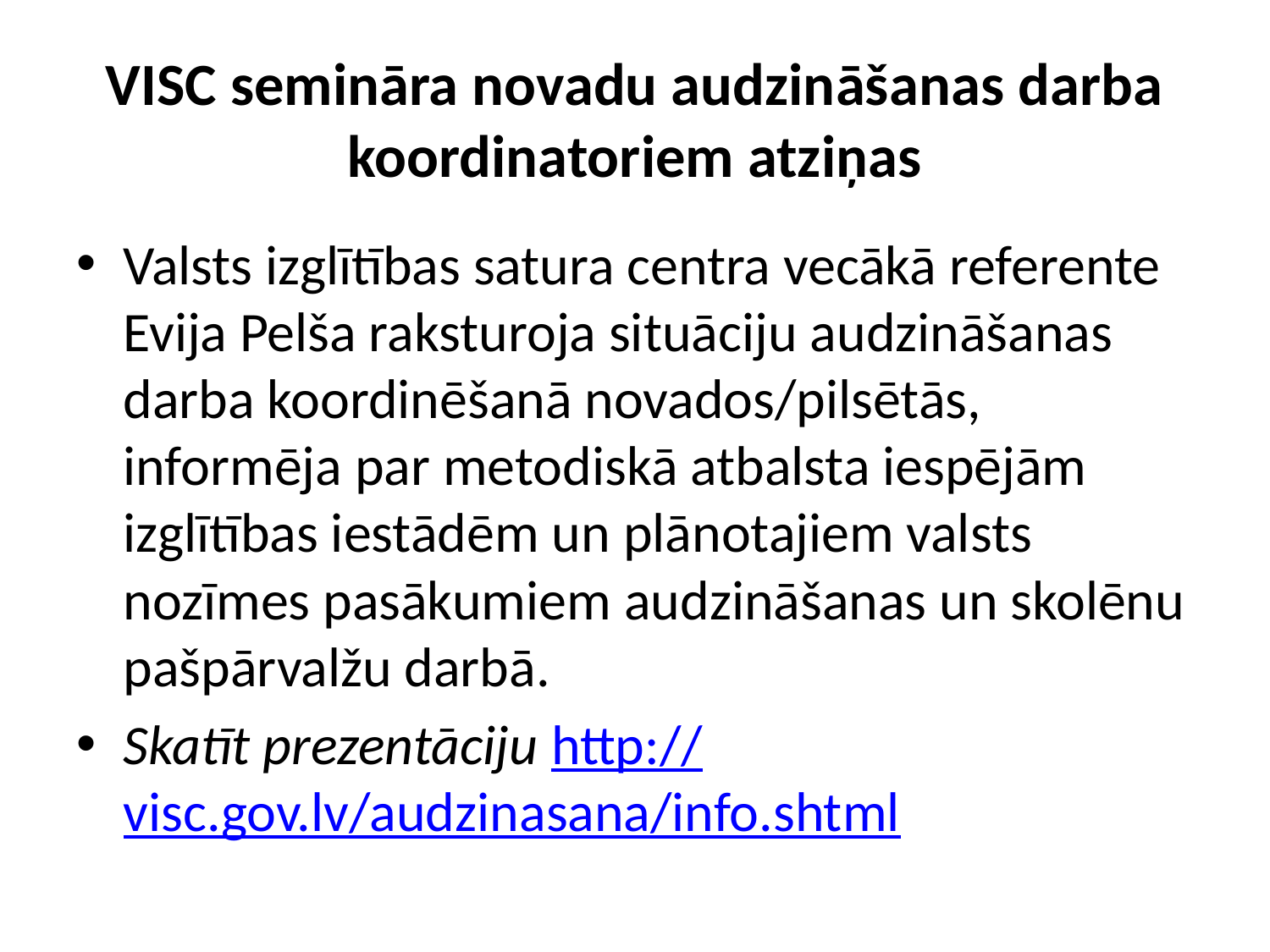

# VISC semināra novadu audzināšanas darba koordinatoriem atziņas
Valsts izglītības satura centra vecākā referente Evija Pelša raksturoja situāciju audzināšanas darba koordinēšanā novados/pilsētās, informēja par metodiskā atbalsta iespējām izglītības iestādēm un plānotajiem valsts nozīmes pasākumiem audzināšanas un skolēnu pašpārvalžu darbā.
Skatīt prezentāciju http://visc.gov.lv/audzinasana/info.shtml